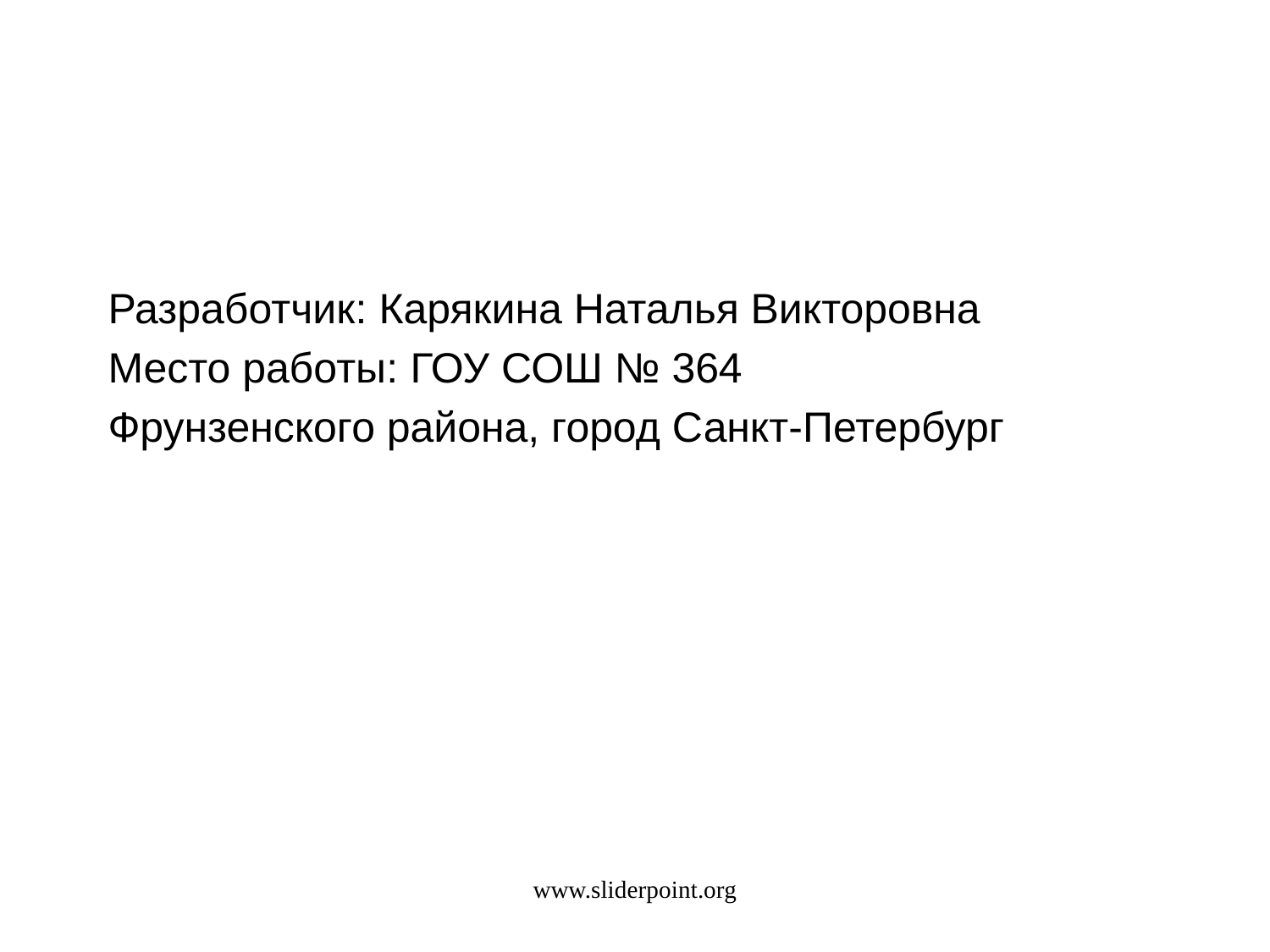

Разработчик: Карякина Наталья Викторовна
Место работы: ГОУ СОШ № 364
Фрунзенского района, город Санкт-Петербург
www.sliderpoint.org